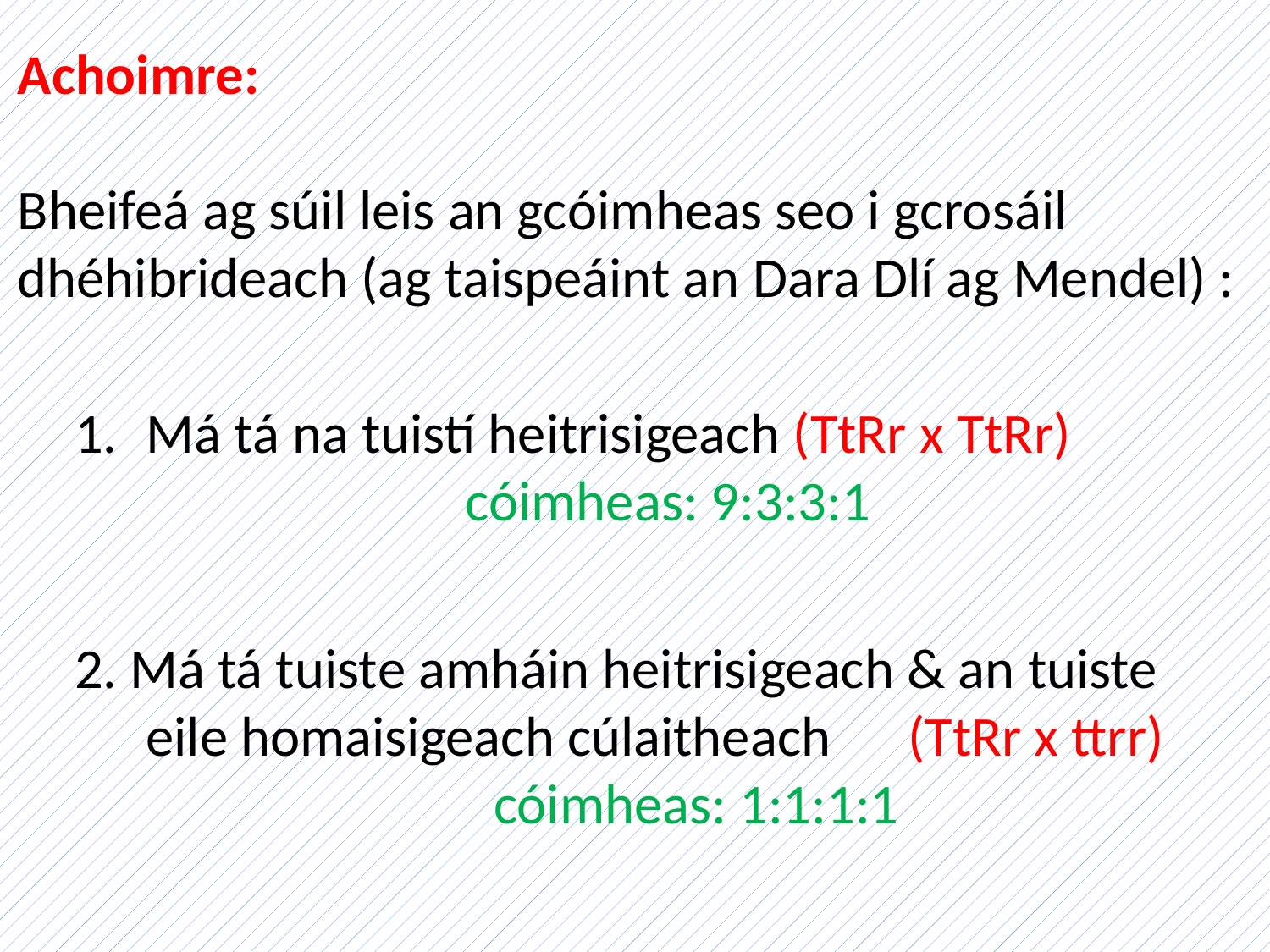

Achoimre:

Bheifeá ag súil leis an gcóimheas seo i gcrosáil dhéhibrideach (ag taispeáint an Dara Dlí ag Mendel) :

Má tá na tuistí heitrisigeach (TtRr x TtRr)
	cóimheas: 9:3:3:1

2. Má tá tuiste amháin heitrisigeach & an tuiste  eile homaisigeach cúlaitheach	(TtRr x ttrr)
	cóimheas: 1:1:1:1